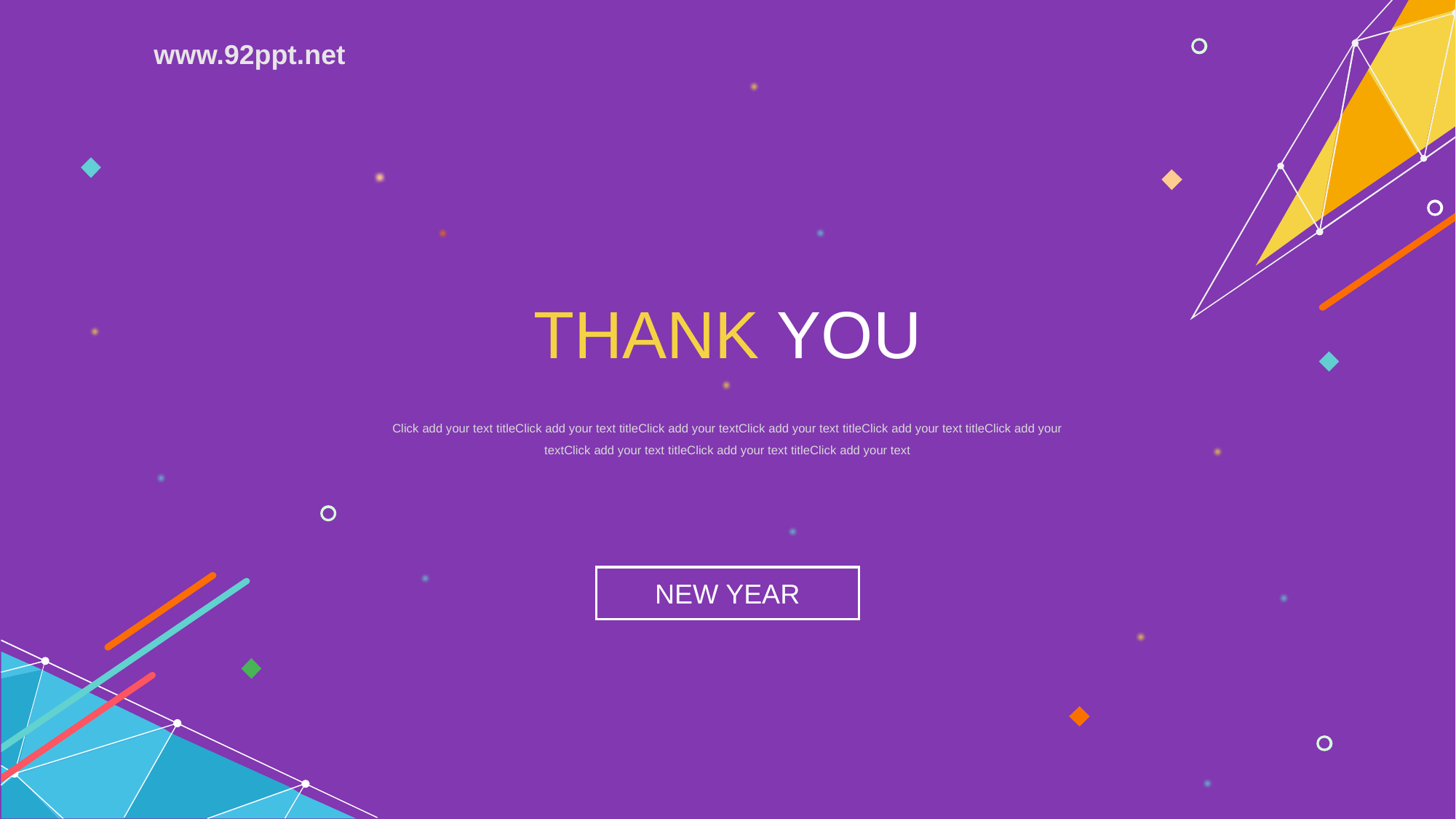

www.92ppt.net

THANK YOU

Click add your text titleClick add your text titleClick add your textClick add your text titleClick add your text titleClick add your textClick add your text titleClick add your text titleClick add your text

NEW YEAR